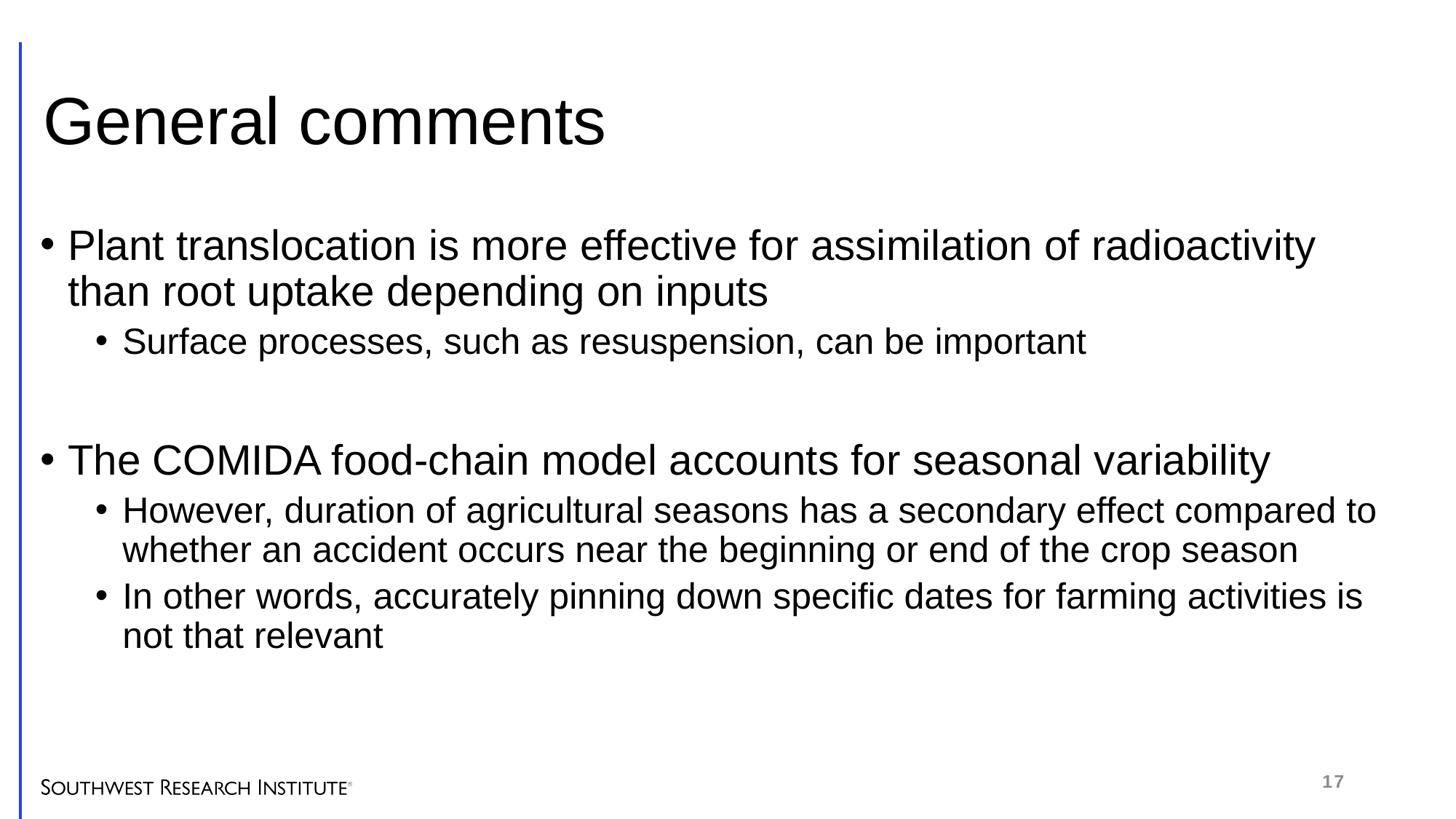

# General comments
Plant translocation is more effective for assimilation of radioactivity than root uptake depending on inputs
Surface processes, such as resuspension, can be important

The COMIDA food-chain model accounts for seasonal variability
However, duration of agricultural seasons has a secondary effect compared to whether an accident occurs near the beginning or end of the crop season
In other words, accurately pinning down specific dates for farming activities is not that relevant

17